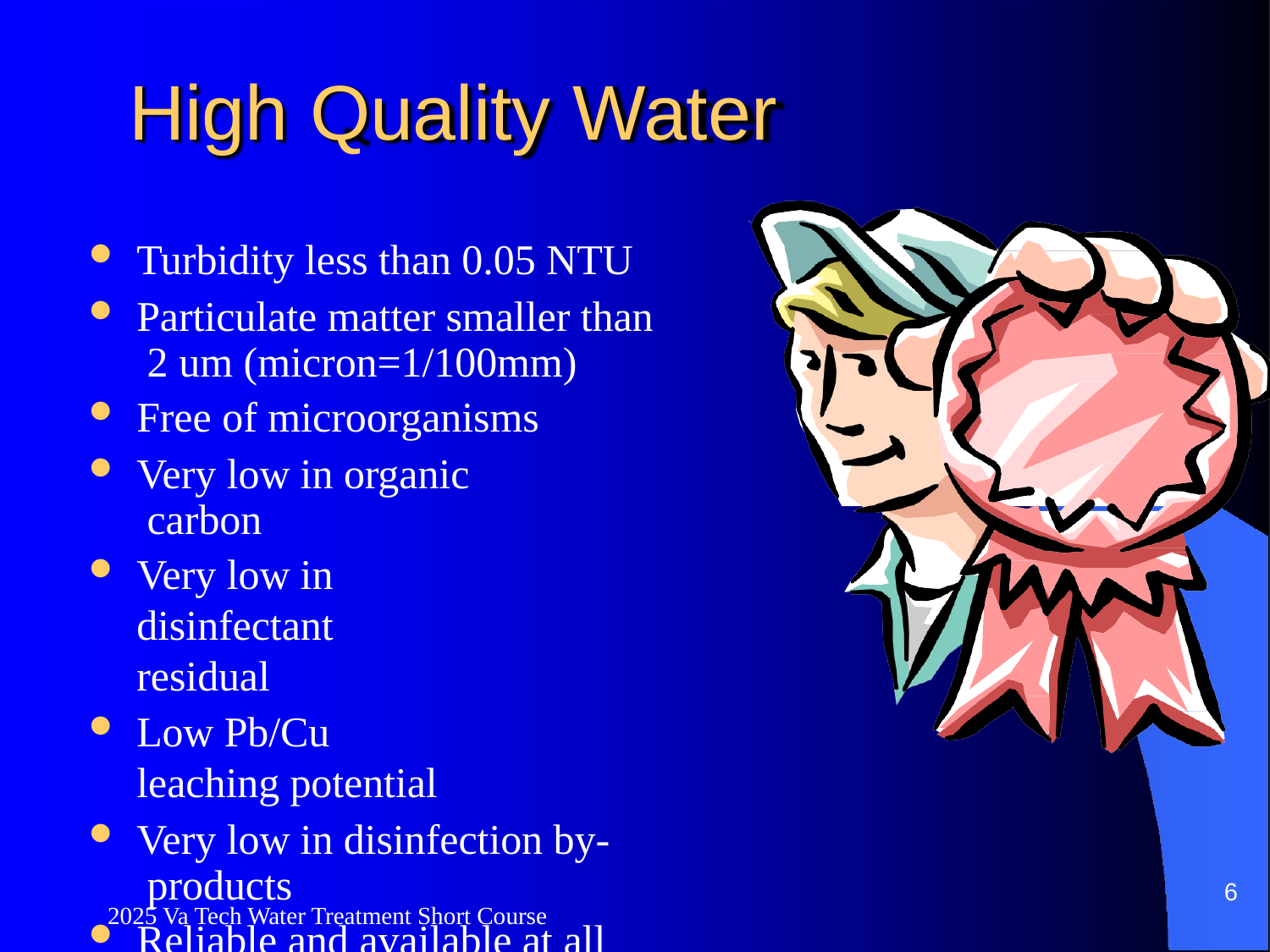

# High Quality Water

Turbidity less than 0.05 NTU
Particulate matter smaller than  2 um (micron=1/100mm)
Free of microorganisms
Very low in organic  carbon
Very low in disinfectant residual
Low Pb/Cu leaching potential
Very low in disinfection by-  products
Reliable and available at all times

6
2025 Va Tech Water Treatment Short Course